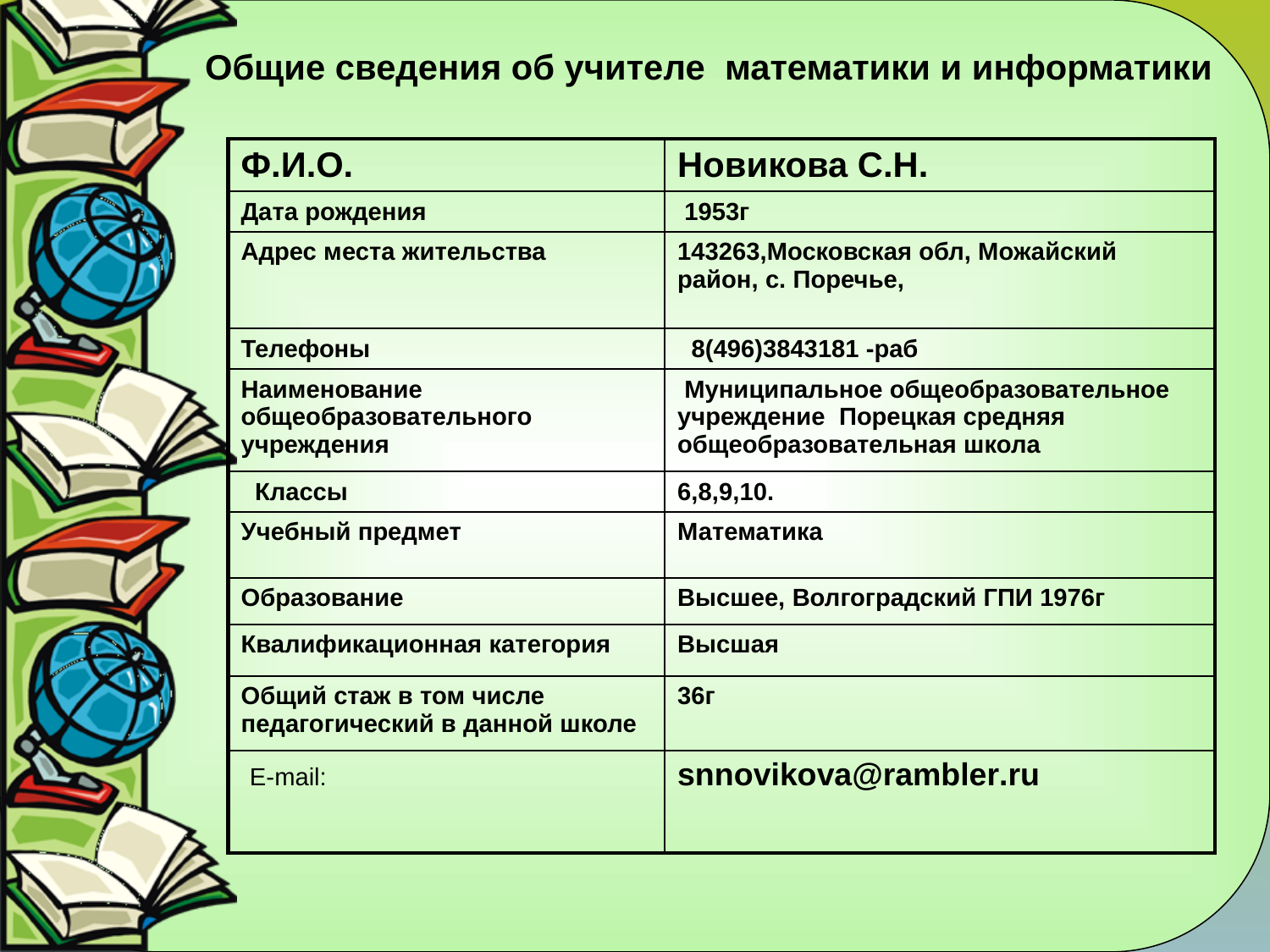

# Общие сведения об учителе  математики и информатики
| Ф.И.О. | Новикова С.Н. |
| --- | --- |
| Дата рождения | 1953г |
| Адрес места жительства | 143263,Московская обл, Можайский район, с. Поречье, |
| Телефоны | 8(496)3843181 -раб |
| Наименование общеобразовательного учреждения | Муниципальное общеобразовательное учреждение Порецкая средняя общеобразовательная школа |
| Классы | 6,8,9,10. |
| Учебный предмет | Математика |
| Образование | Высшее, Волгоградский ГПИ 1976г |
| Квалификационная категория | Высшая |
| Общий стаж в том числе педагогический в данной школе | 36г |
| Е-mаil: | snnovikova@rambler.ru |